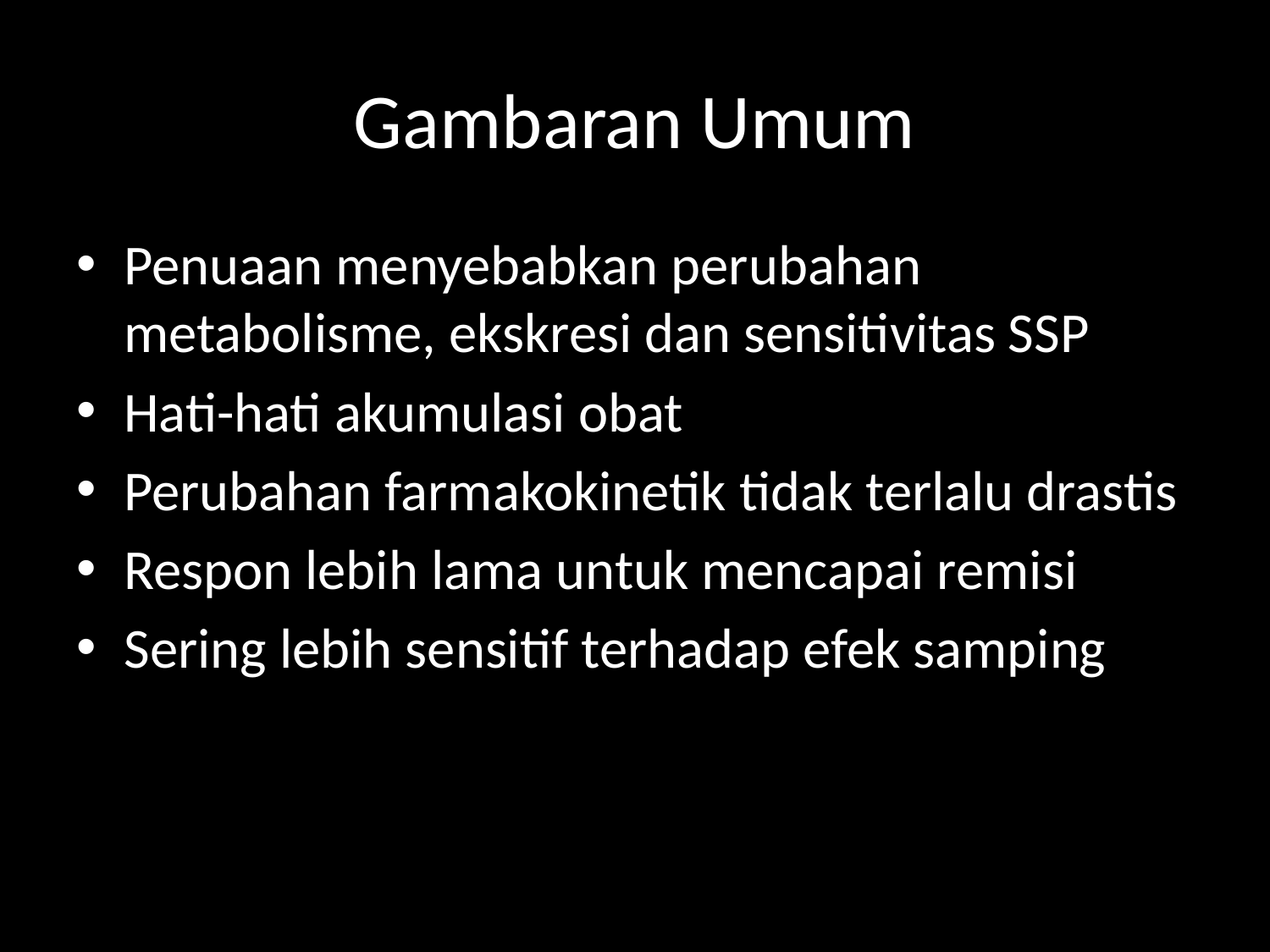

# Gambaran Umum
Penuaan menyebabkan perubahan metabolisme, ekskresi dan sensitivitas SSP
Hati-hati akumulasi obat
Perubahan farmakokinetik tidak terlalu drastis
Respon lebih lama untuk mencapai remisi
Sering lebih sensitif terhadap efek samping